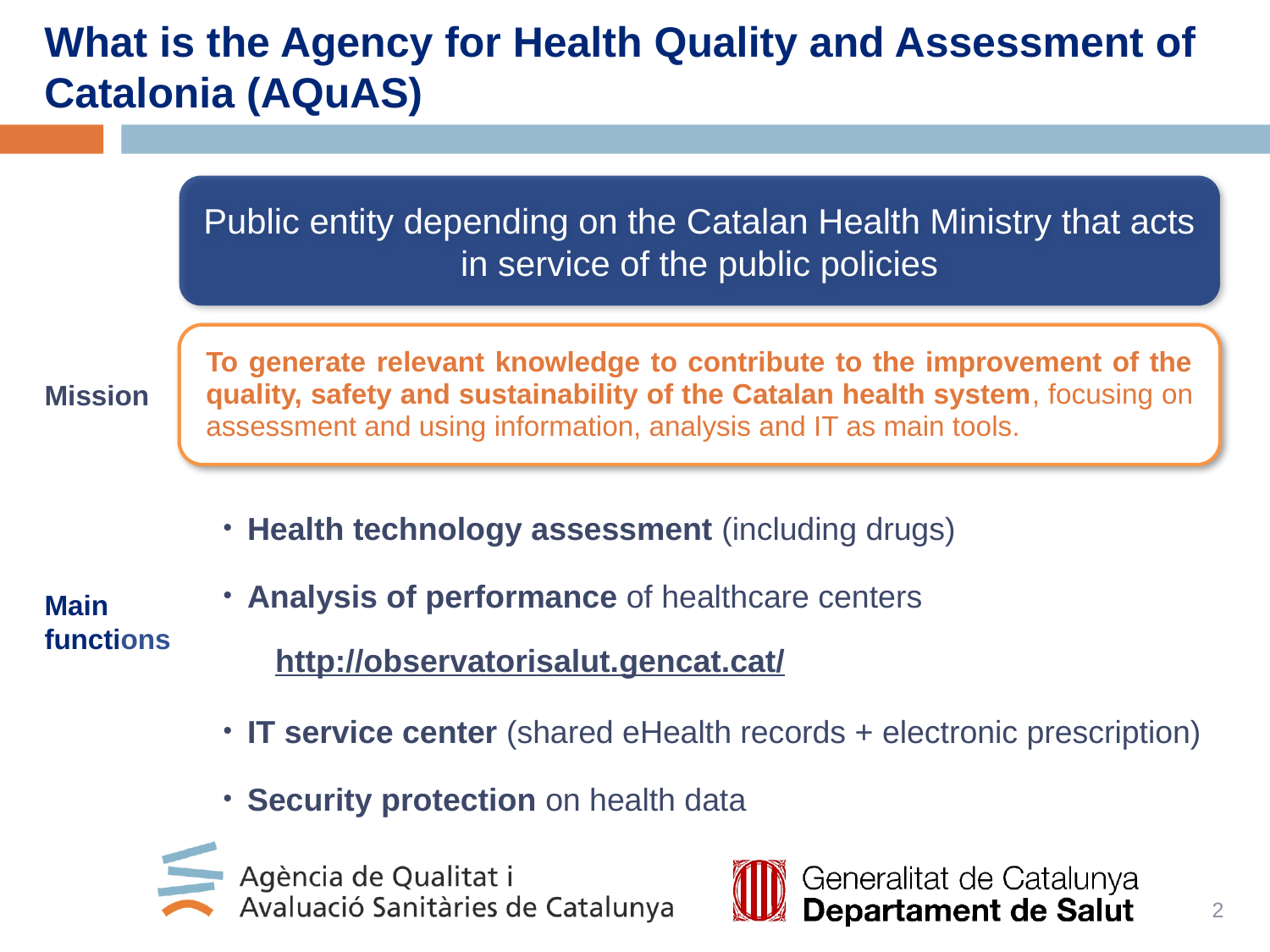

What is the Agency for Health Quality and Assessment of Catalonia (AQuAS)
Public entity depending on the Catalan Health Ministry that acts in service of the public policies
To generate relevant knowledge to contribute to the improvement of the quality, safety and sustainability of the Catalan health system, focusing on assessment and using information, analysis and IT as main tools.
Mission
Health technology assessment (including drugs)
Analysis of performance of healthcare centers

IT service center (shared eHealth records + electronic prescription)
Security protection on health data
Main functions
http://observatorisalut.gencat.cat/
2